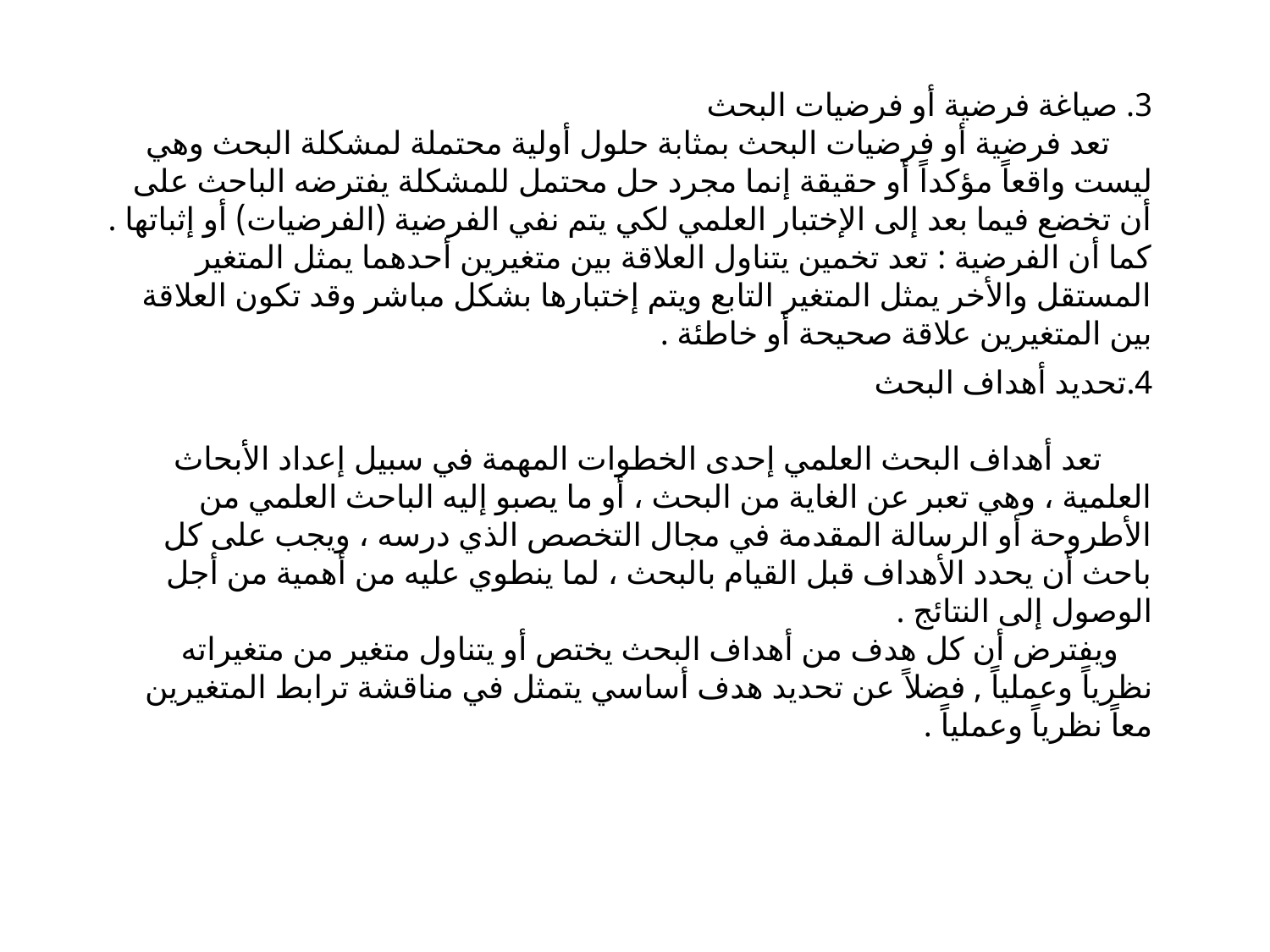

3. صياغة فرضية أو فرضيات البحث
     تعد فرضية أو فرضيات البحث بمثابة حلول أولية محتملة لمشكلة البحث وهي ليست واقعاً مؤكداً أو حقيقة إنما مجرد حل محتمل للمشكلة يفترضه الباحث على أن تخضع فيما بعد إلى الإختبار العلمي لكي يتم نفي الفرضية (الفرضيات) أو إثباتها .
كما أن الفرضية : تعد تخمين يتناول العلاقة بين متغيرين أحدهما يمثل المتغير المستقل والأخر يمثل المتغير التابع ويتم إختبارها بشكل مباشر وقد تكون العلاقة بين المتغيرين علاقة صحيحة أو خاطئة .
4.تحديد أهداف البحث

      تعد أهداف البحث العلمي إحدى الخطوات المهمة في سبيل إعداد الأبحاث العلمية ، وهي تعبر عن الغاية من البحث ، أو ما يصبو إليه الباحث العلمي من الأطروحة أو الرسالة المقدمة في مجال التخصص الذي درسه ، ويجب على كل باحث أن يحدد الأهداف قبل القيام بالبحث ، لما ينطوي عليه من أهمية من أجل الوصول إلى النتائج .
    ويفترض أن كل هدف من أهداف البحث يختص أو يتناول متغير من متغيراته نظرياً وعملياً , فضلاً عن تحديد هدف أساسي يتمثل في مناقشة ترابط المتغيرين معاً نظرياً وعملياً .